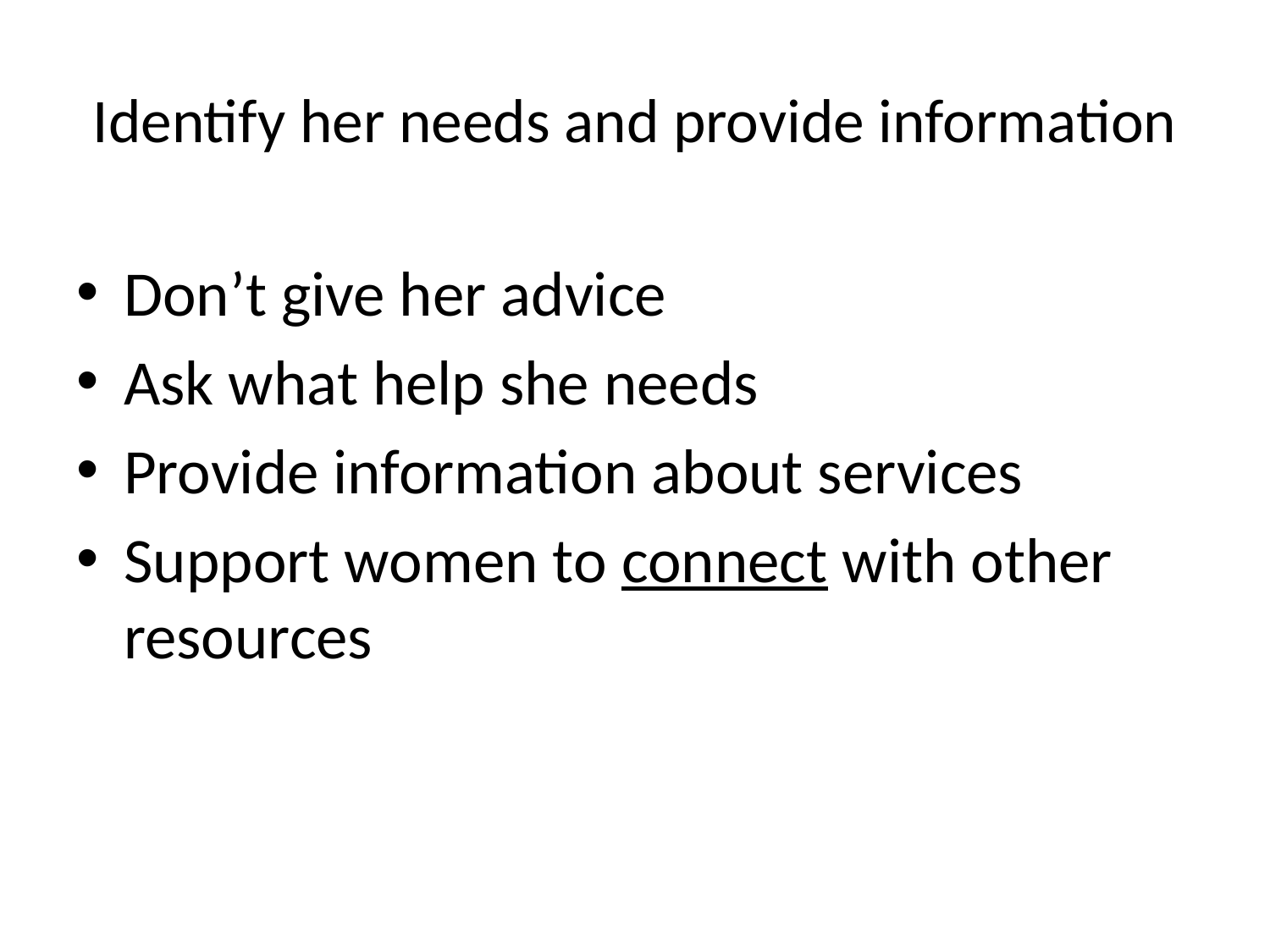

# Identify her needs and provide information
Don’t give her advice
Ask what help she needs
Provide information about services
Support women to connect with other resources